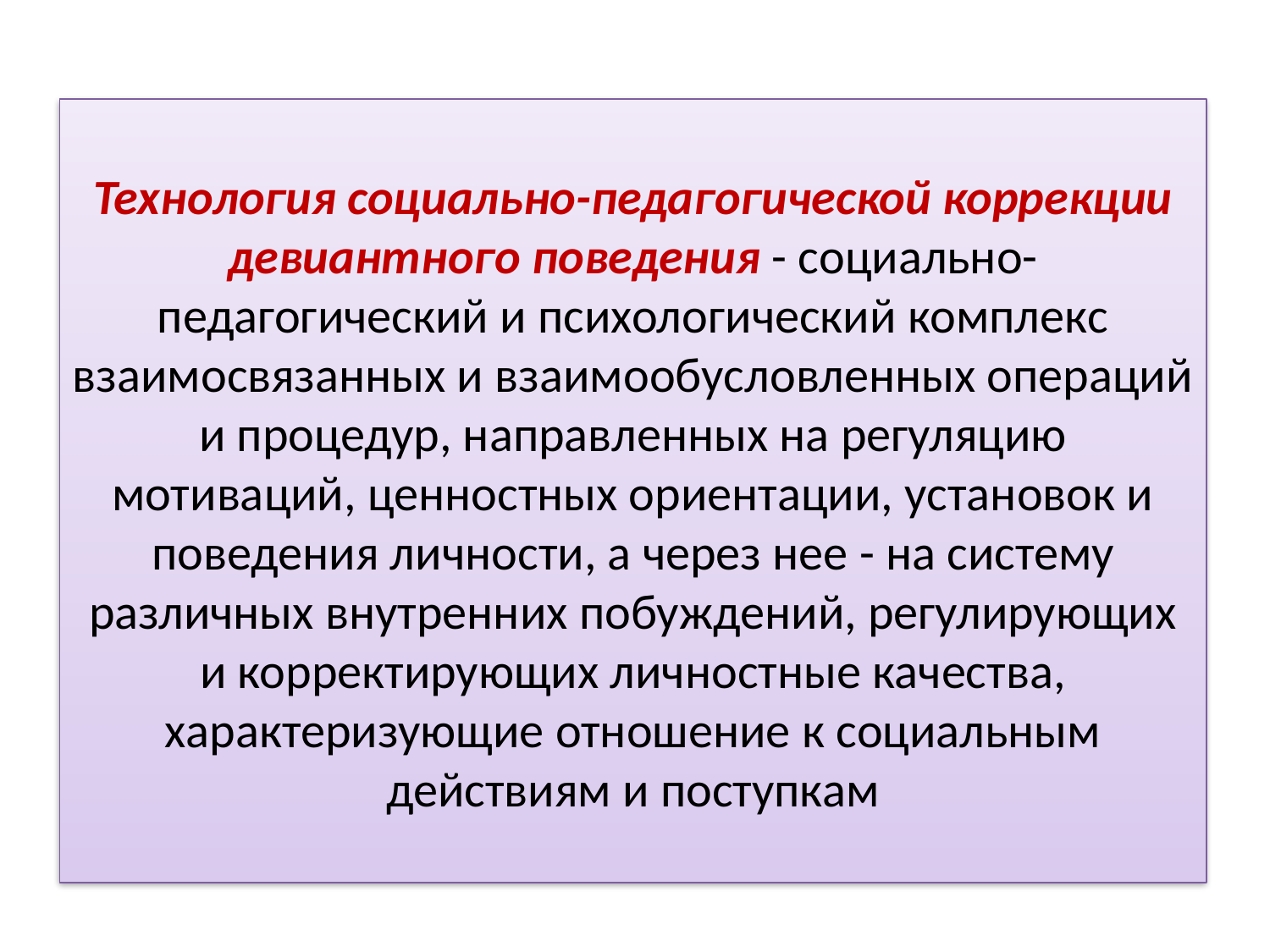

# Технология социально-педагогической коррекции девиантного поведения - социально-педагогический и психологический комплекс взаимосвязанных и взаимообусловленных операций и процедур, направленных на регуляцию мотиваций, ценностных ориентации, установок и поведения личности, а через нее - на систему различных внутренних побуждений, регулирующих и корректирующих личностные качества, характеризующие отношение к социальным действиям и поступкам